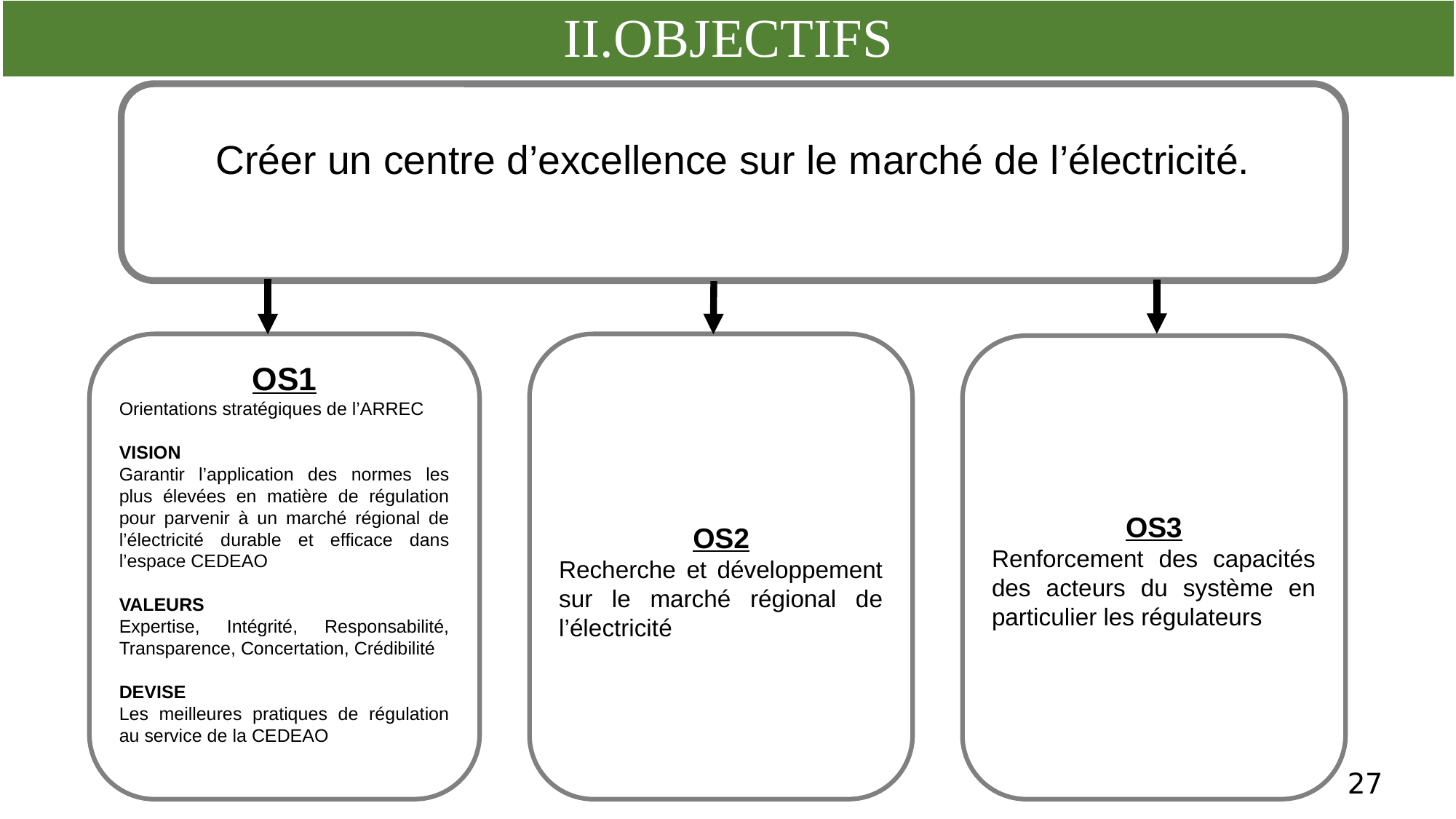

| II.OBJECTIFS |
| --- |
Créer un centre d’excellence sur le marché de l’électricité.

OS2
Recherche et développement sur le marché régional de l’électricité
OS1
Orientations stratégiques de l’ARREC

VISION
Garantir l’application des normes les plus élevées en matière de régulation pour parvenir à un marché régional de l’électricité durable et efficace dans l’espace CEDEAO

VALEURS
Expertise, Intégrité, Responsabilité, Transparence, Concertation, Crédibilité

DEVISE
Les meilleures pratiques de régulation au service de la CEDEAO

OS3
Renforcement des capacités des acteurs du système en particulier les régulateurs

27